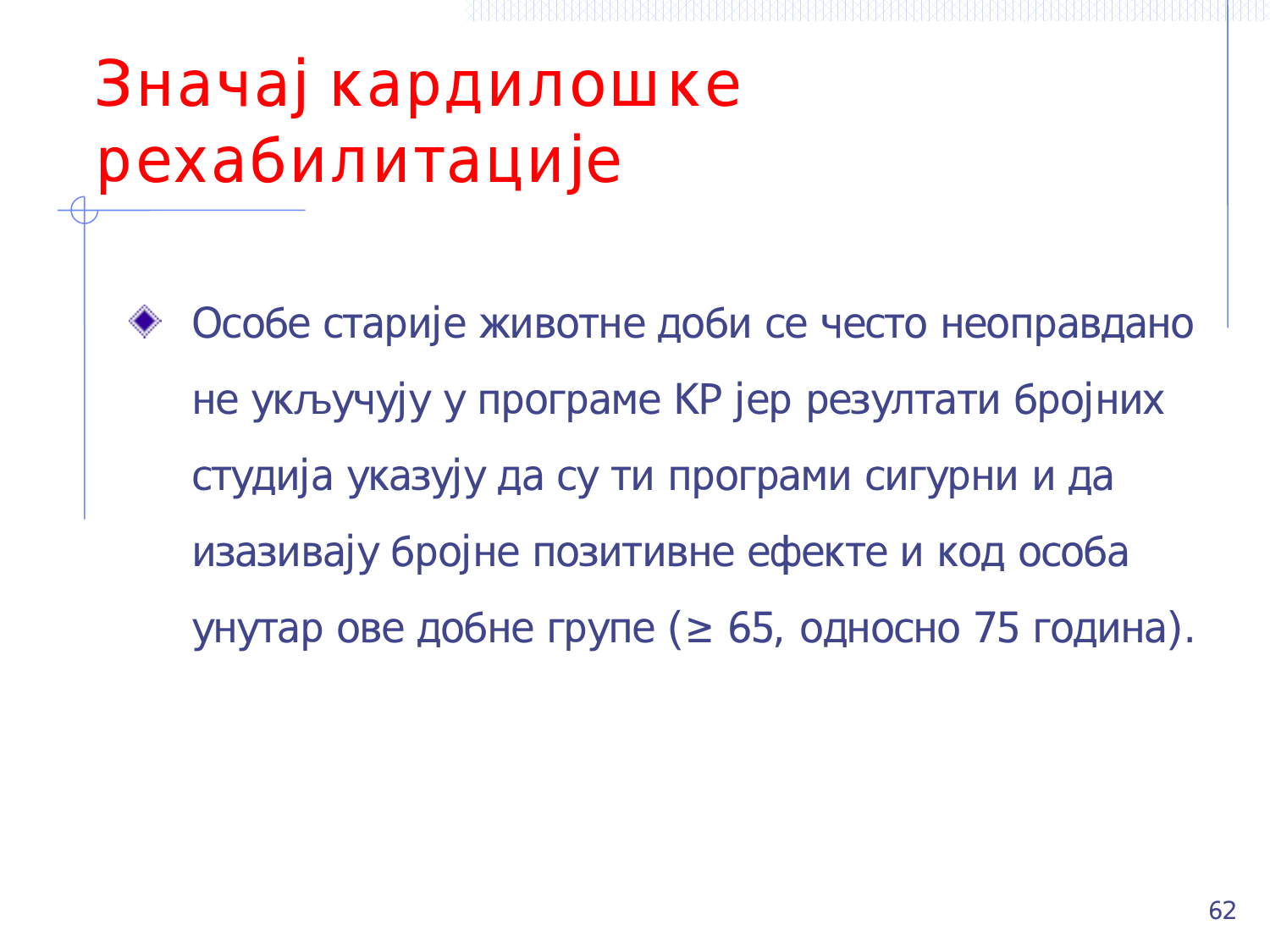

# Значај кардилошке рехабилитације
Особе старије животне доби се често неоправдано не укључују у програме КР јер резултати бројних студија указују да су ти програми сигурни и да изазивају бројне позитивне ефекте и код особа унутар ове добне групе (≥ 65, односно 75 година).
62